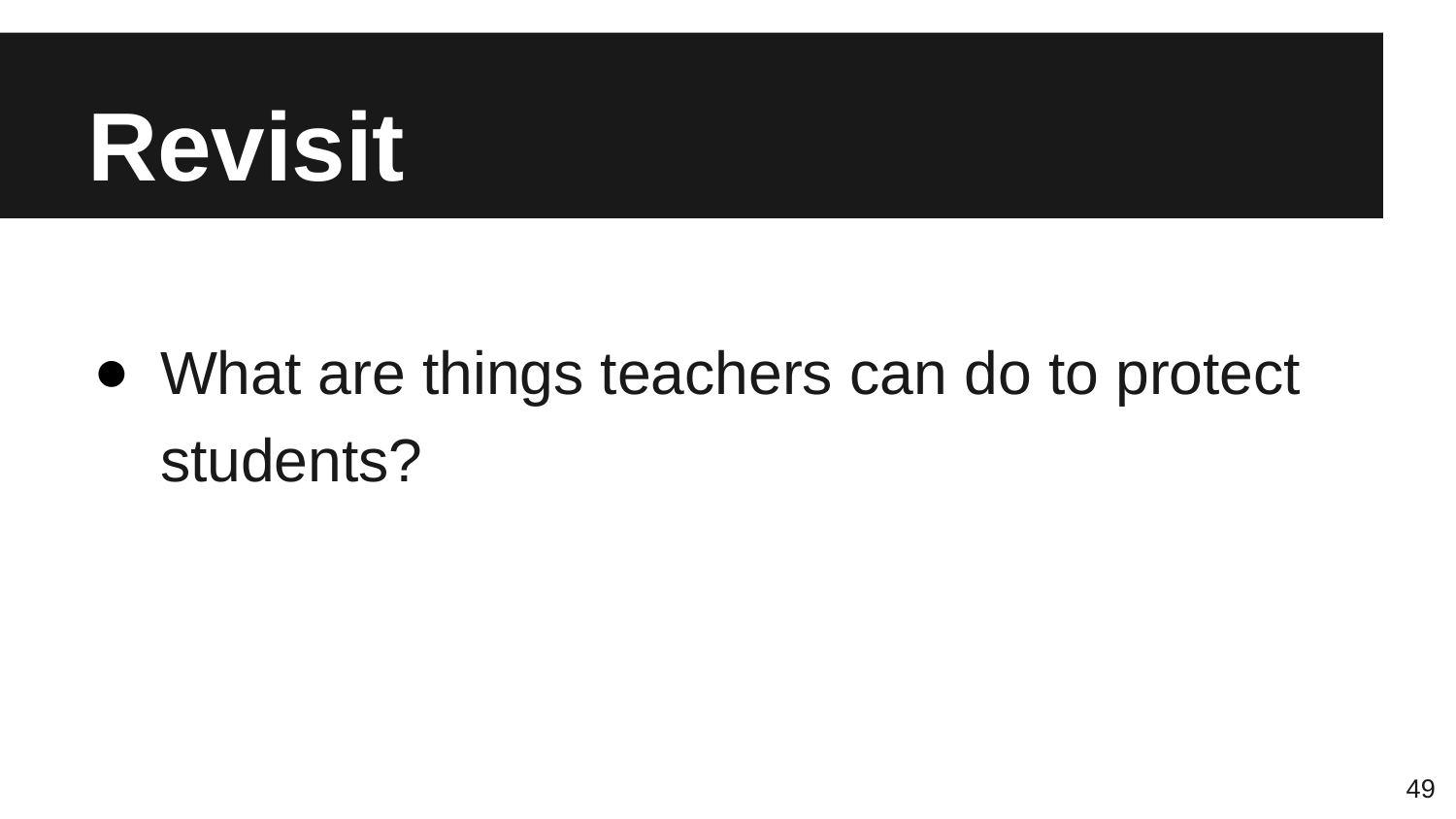

# Revisit

What are things teachers can do to protect students?

49